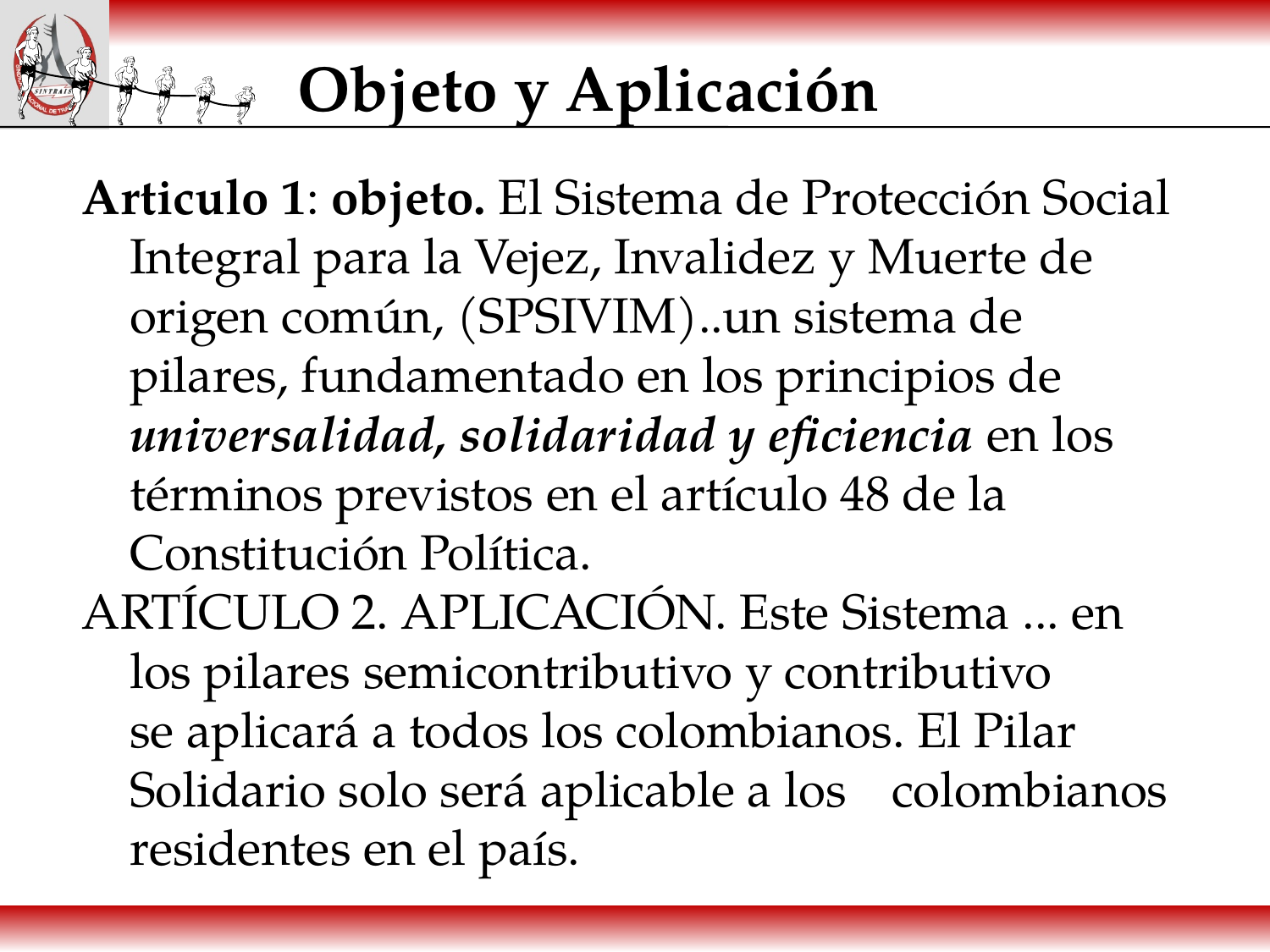

# Objeto y Aplicación
Articulo 1: objeto. El Sistema de Protección Social Integral para la Vejez, Invalidez y Muerte de origen común, (SPSIVIM)..un sistema de pilares, fundamentado en los principios de universalidad, solidaridad y eficiencia en los términos previstos en el artículo 48 de la Constitución Política.
ARTÍCULO 2. APLICACIÓN. Este Sistema ... en 	los pilares semicontributivo y contributivo 	se aplicará a todos los colombianos. El Pilar 	Solidario solo será aplicable a los 	colombianos residentes en el país.